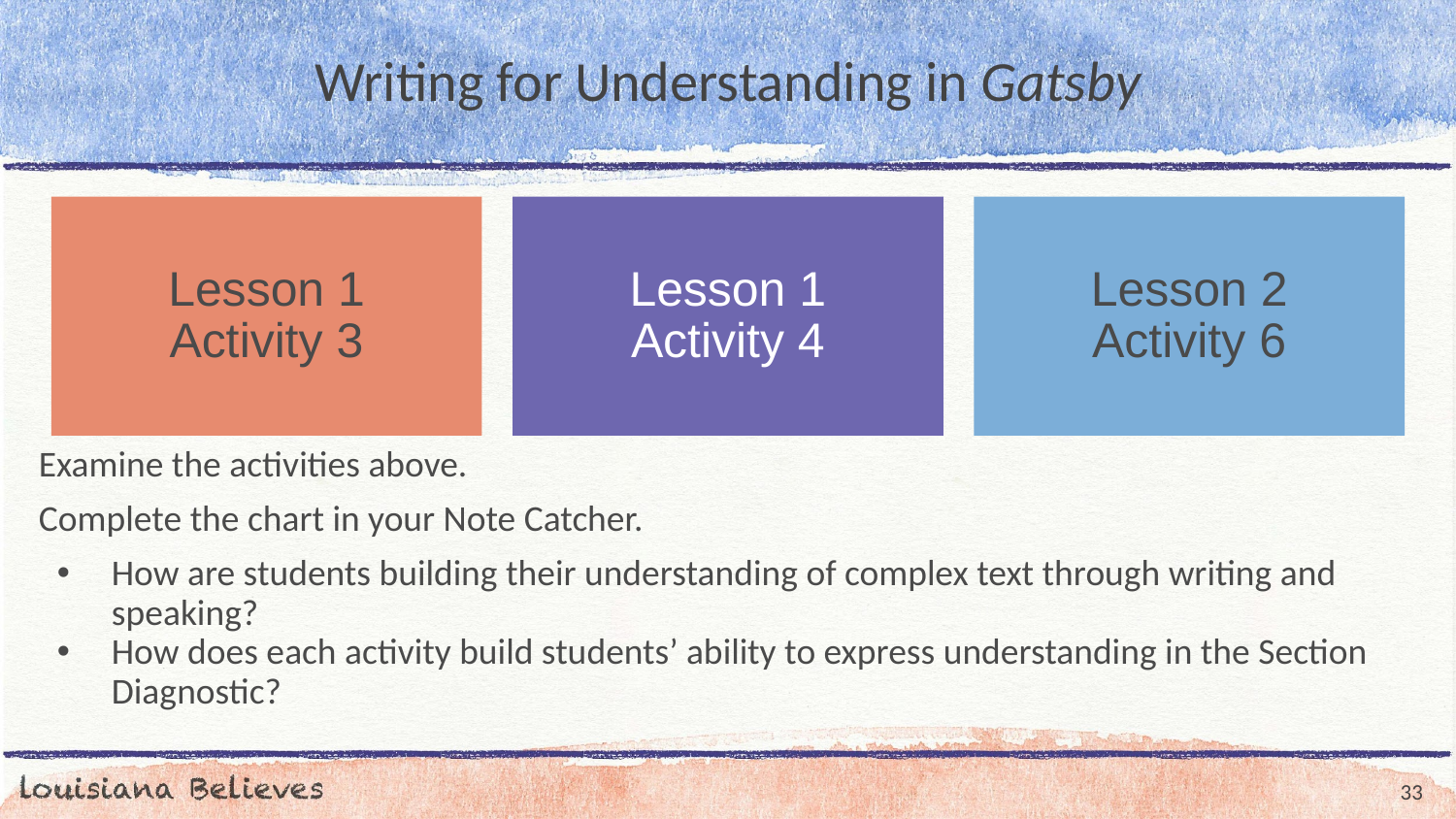

# Writing for Understanding in Gatsby
Lesson 1
Activity 3
Lesson 1
Activity 4
Lesson 2
Activity 6
Examine the activities above.
Complete the chart in your Note Catcher.
How are students building their understanding of complex text through writing and speaking?
How does each activity build students’ ability to express understanding in the Section Diagnostic?